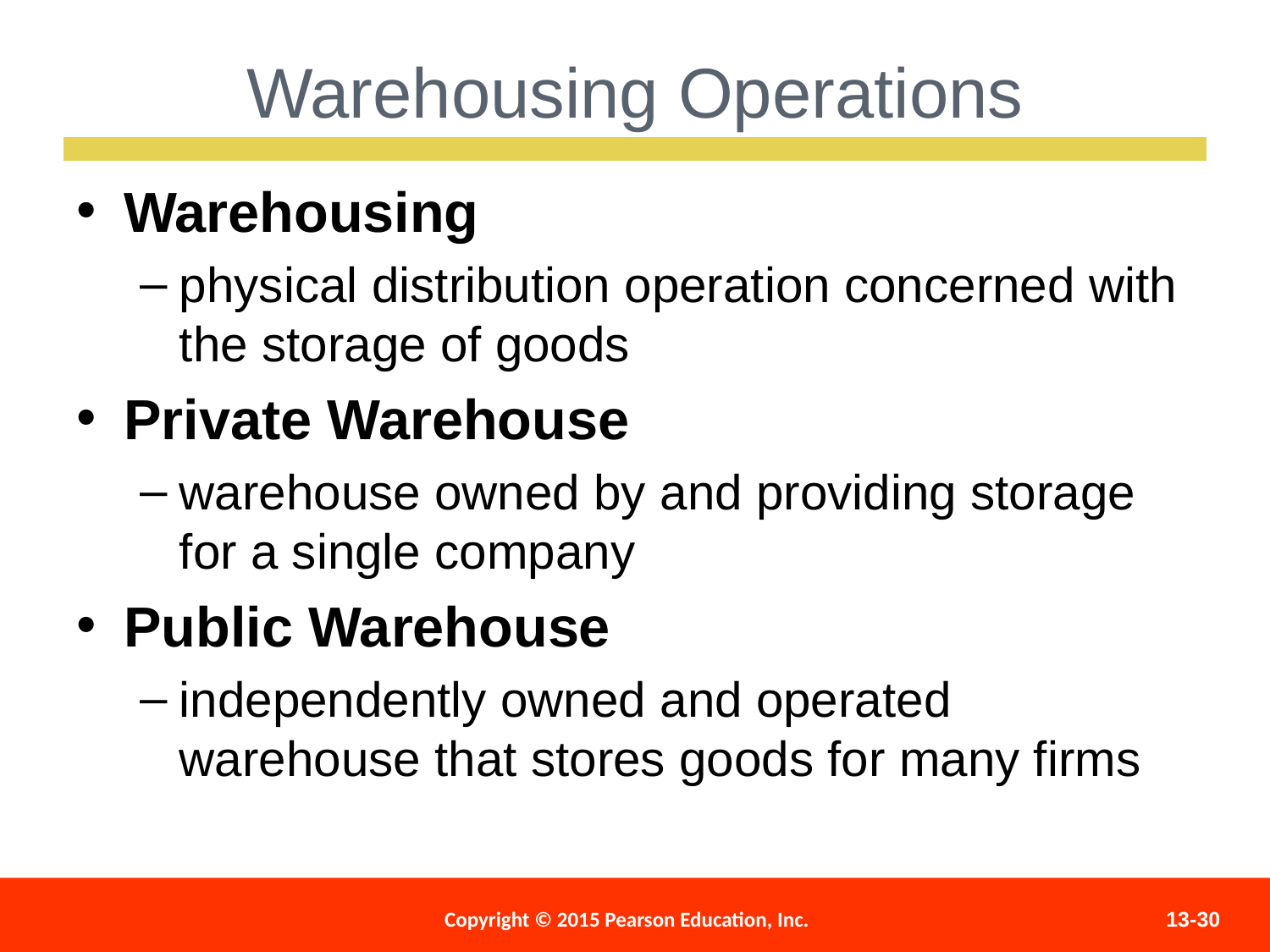

Warehousing Operations
Warehousing
physical distribution operation concerned with the storage of goods
Private Warehouse
warehouse owned by and providing storage for a single company
Public Warehouse
independently owned and operated warehouse that stores goods for many firms